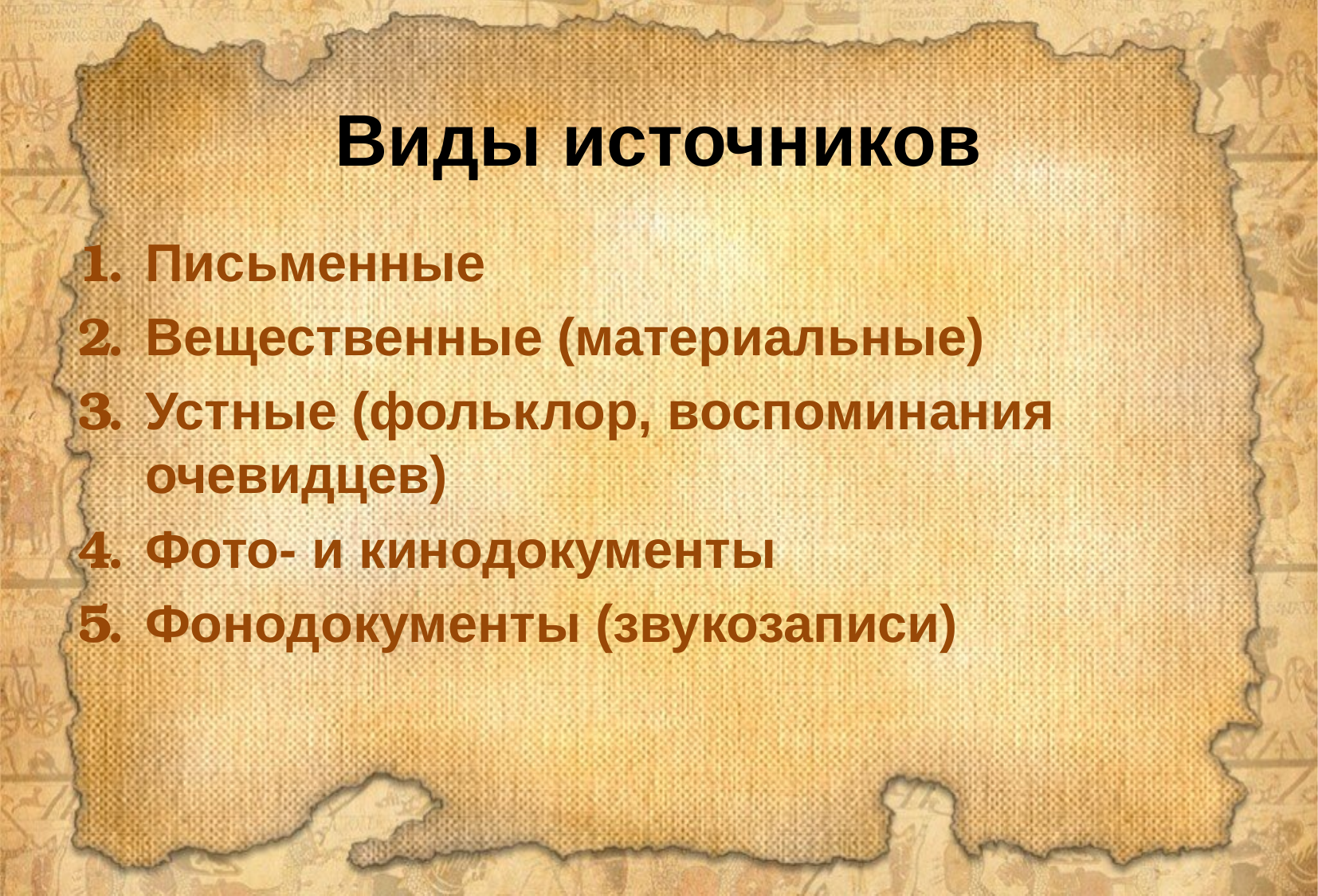

# Виды источников
Письменные
Вещественные (материальные)
Устные (фольклор, воспоминания очевидцев)
Фото- и кинодокументы
Фонодокументы (звукозаписи)